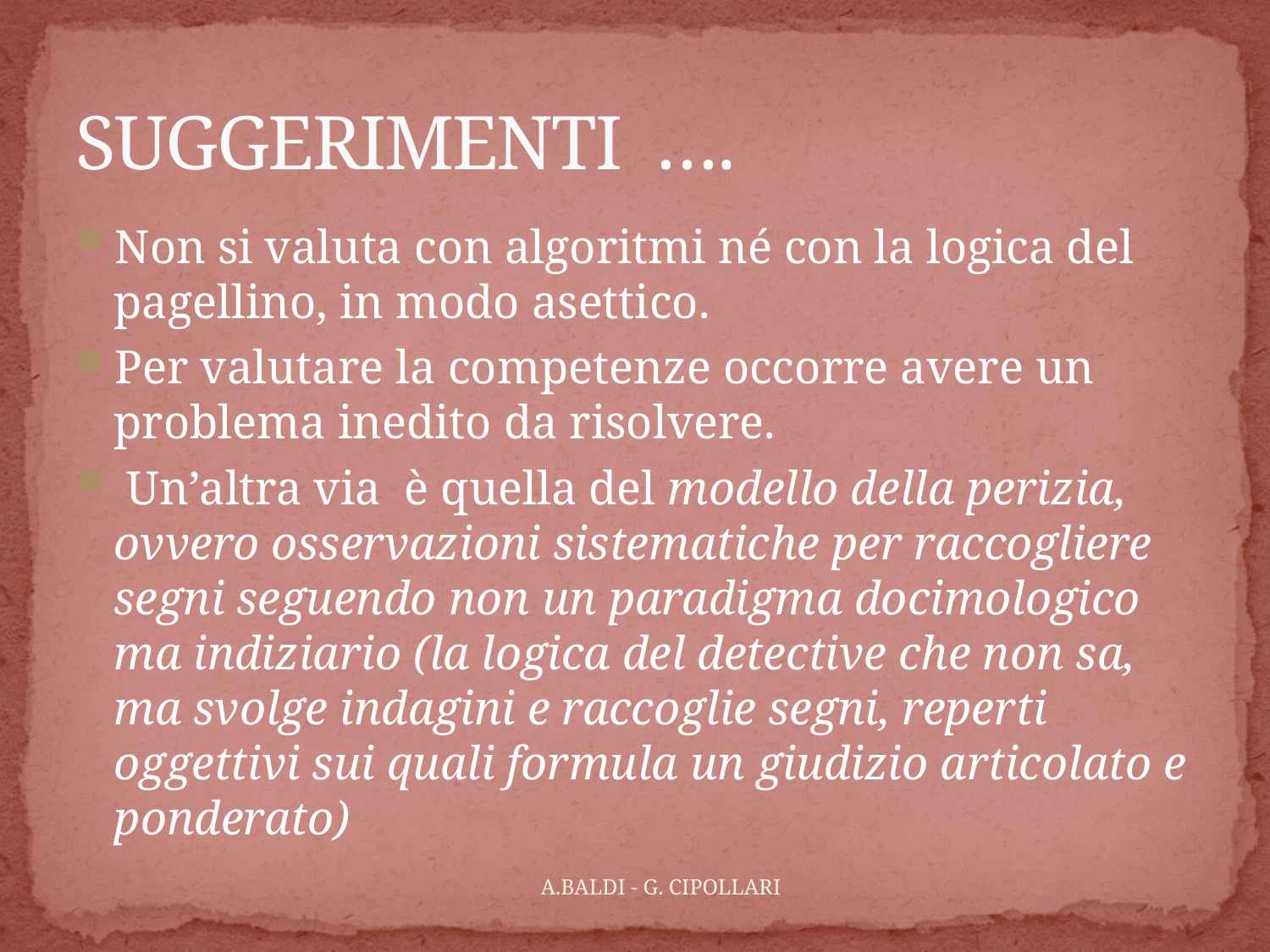

# SUGGERIMENTI  ….
Non si valuta con algoritmi né con la logica del pagellino, in modo asettico.
Per valutare la competenze occorre avere un problema inedito da risolvere.
 Un’altra via  è quella del modello della perizia, ovvero osservazioni sistematiche per raccogliere segni seguendo non un paradigma docimologico ma indiziario (la logica del detective che non sa, ma svolge indagini e raccoglie segni, reperti oggettivi sui quali formula un giudizio articolato e ponderato)

A.BALDI - G. CIPOLLARI